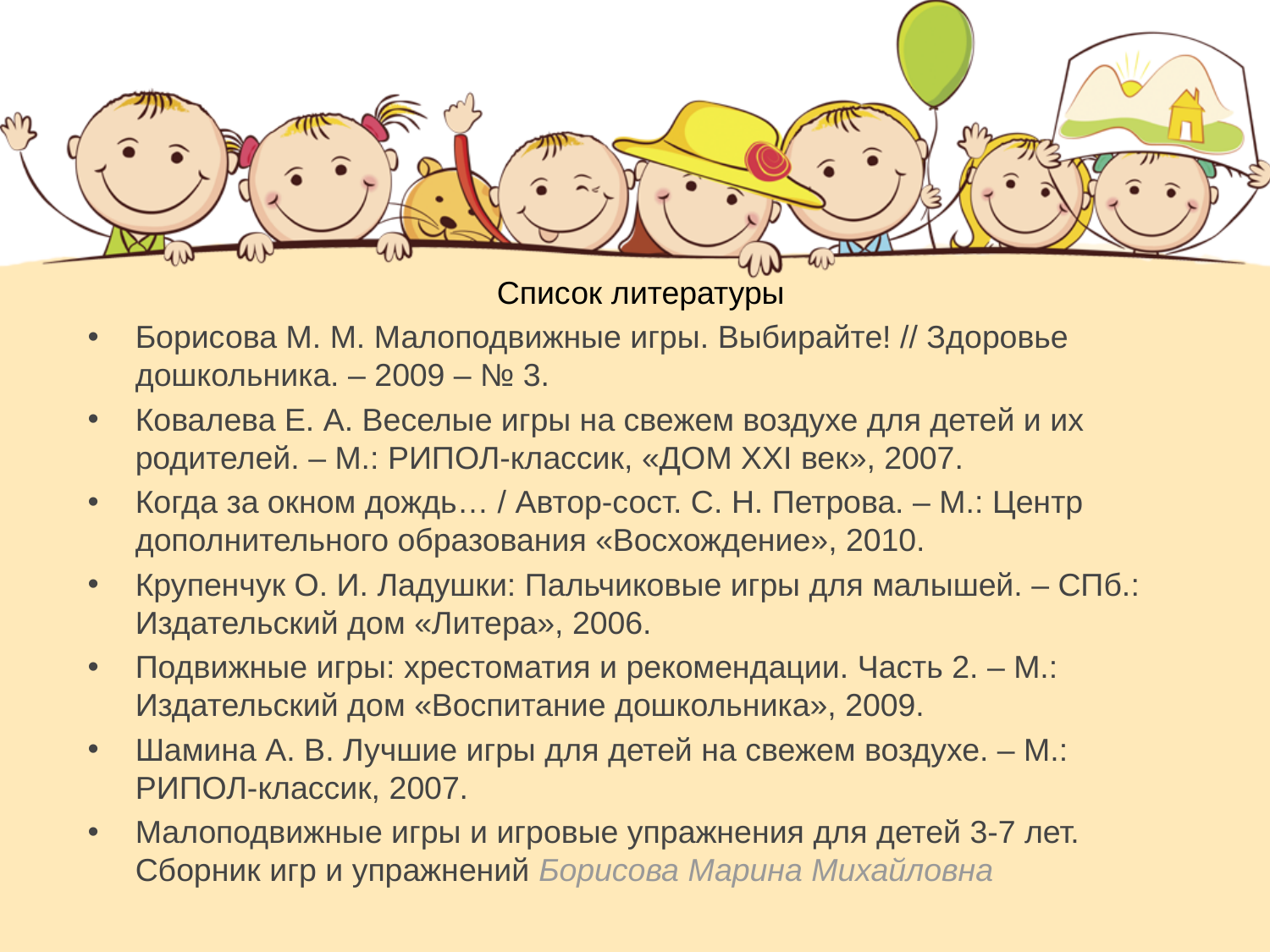

#
Список литературы
Борисова М. М. Малоподвижные игры. Выбирайте! // Здоровье дошкольника. – 2009 – № 3.
Ковалева Е. А. Веселые игры на свежем воздухе для детей и их родителей. – М.: РИПОЛ-классик, «ДОМ XXI век», 2007.
Когда за окном дождь… / Автор-сост. С. Н. Петрова. – М.: Центр дополнительного образования «Восхождение», 2010.
Крупенчук О. И. Ладушки: Пальчиковые игры для малышей. – СПб.: Издательский дом «Литера», 2006.
Подвижные игры: хрестоматия и рекомендации. Часть 2. – М.: Издательский дом «Воспитание дошкольника», 2009.
Шамина А. В. Лучшие игры для детей на свежем воздухе. – М.: РИПОЛ-классик, 2007.
Малоподвижные игры и игровые упражнения для детей 3-7 лет. Сборник игр и упражнений Борисова Марина Михайловна